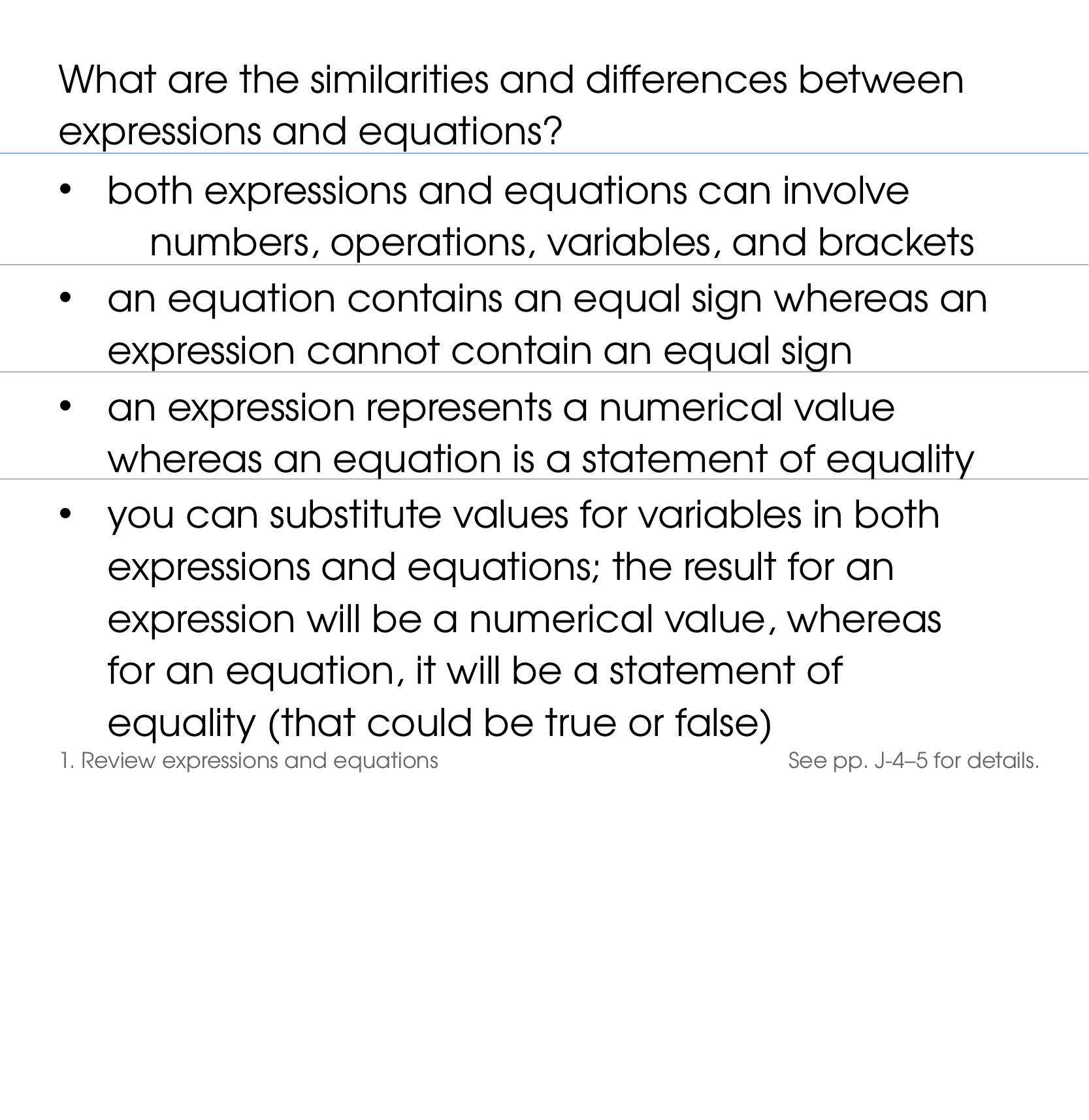

What are the similarities and differences between expressions and equations?
both expressions and equations can involve            numbers, operations, variables, and brackets
an equation contains an equal sign whereas an expression cannot contain an equal sign
an expression represents a numerical value whereas an equation is a statement of equality
you can substitute values for variables in both expressions and equations; the result for an expression will be a numerical value, whereas for an equation, it will be a statement of equality (that could be true or false)
1. Review expressions and equations
See pp. J-4–5 for details.